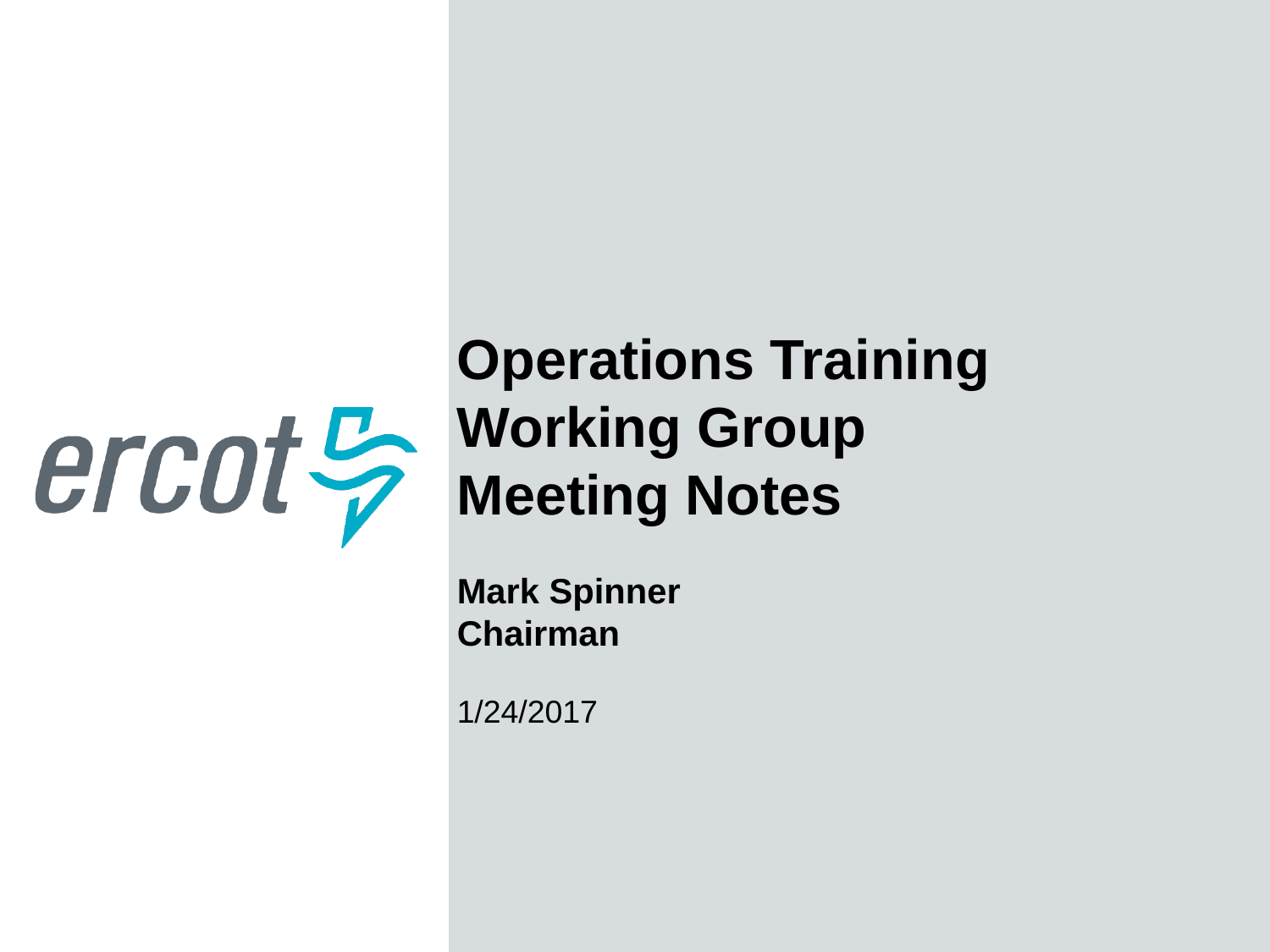

Operations Training Working Group
Meeting Notes

Mark Spinner
Chairman

1/24/2017